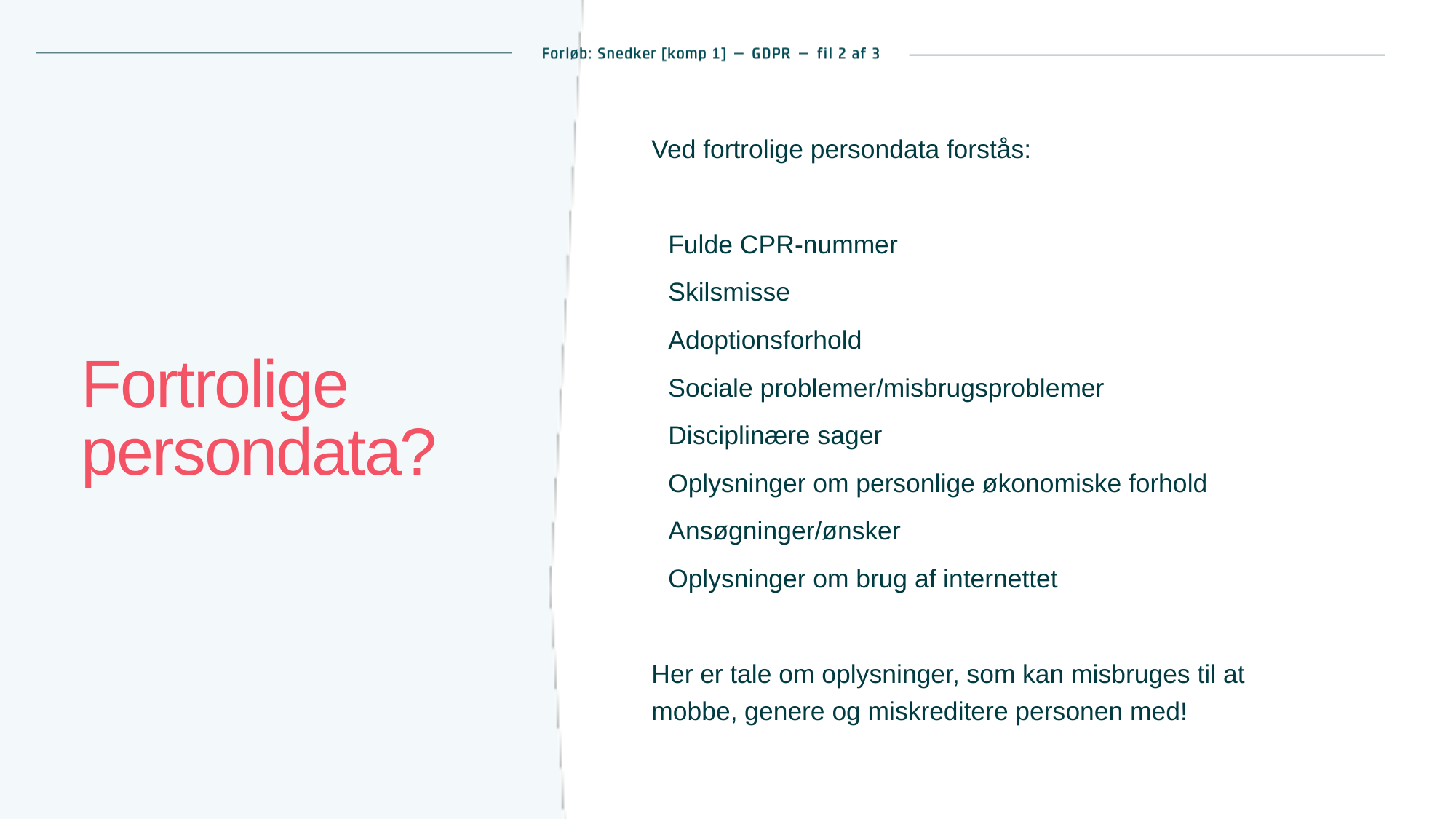

Ved fortrolige persondata forstås:

Fulde CPR-nummer
Skilsmisse
Adoptionsforhold
Sociale problemer/misbrugsproblemer
Disciplinære sager
Oplysninger om personlige økonomiske forhold
Ansøgninger/ønsker
Oplysninger om brug af internettet

Her er tale om oplysninger, som kan misbruges til at mobbe, genere og miskreditere personen med!
# Fortrolige
persondata?
4